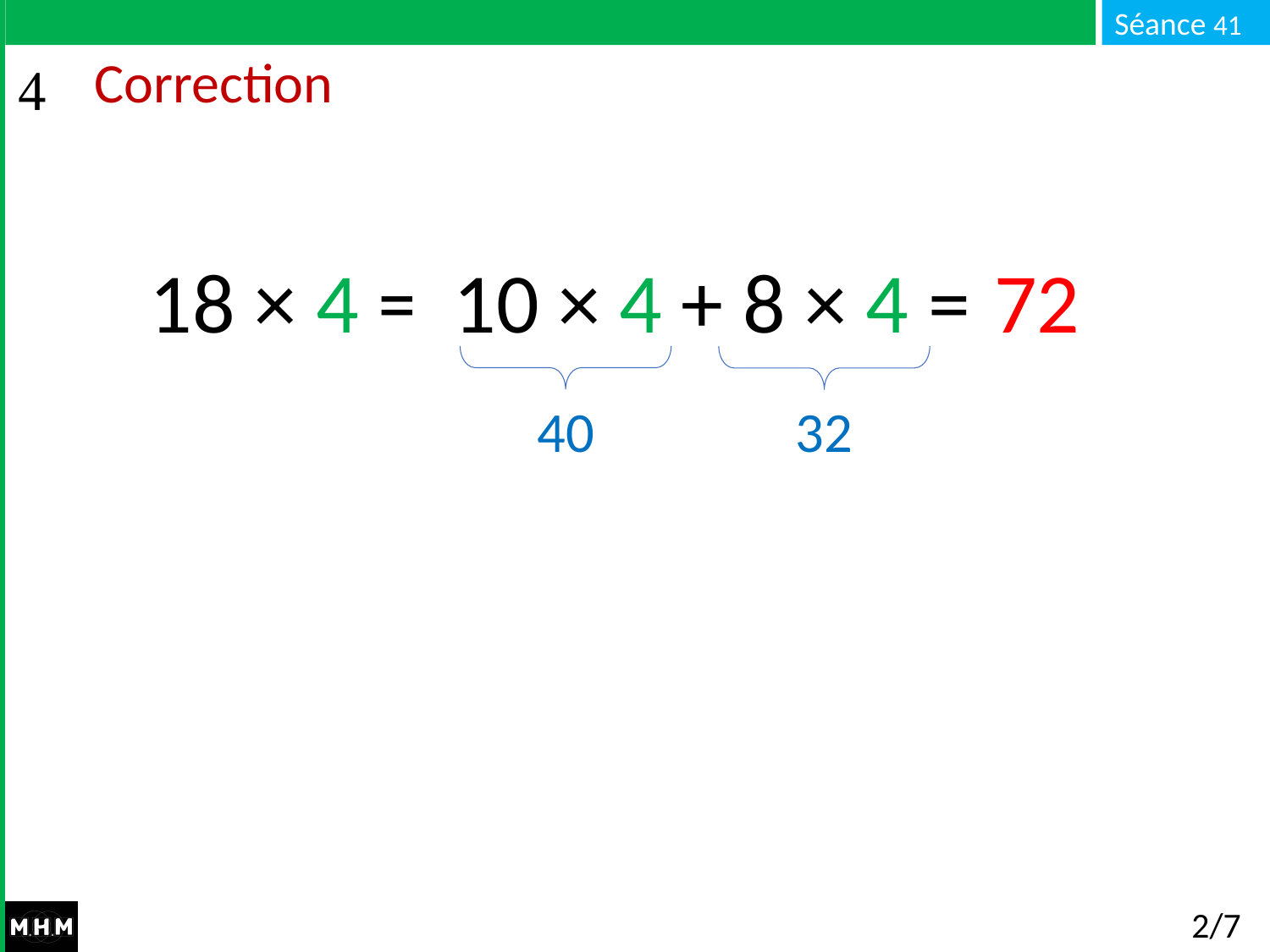

# Correction
10 × 4 + 8 × 4 = …
72
18 × 4 = …

40

32
2/7